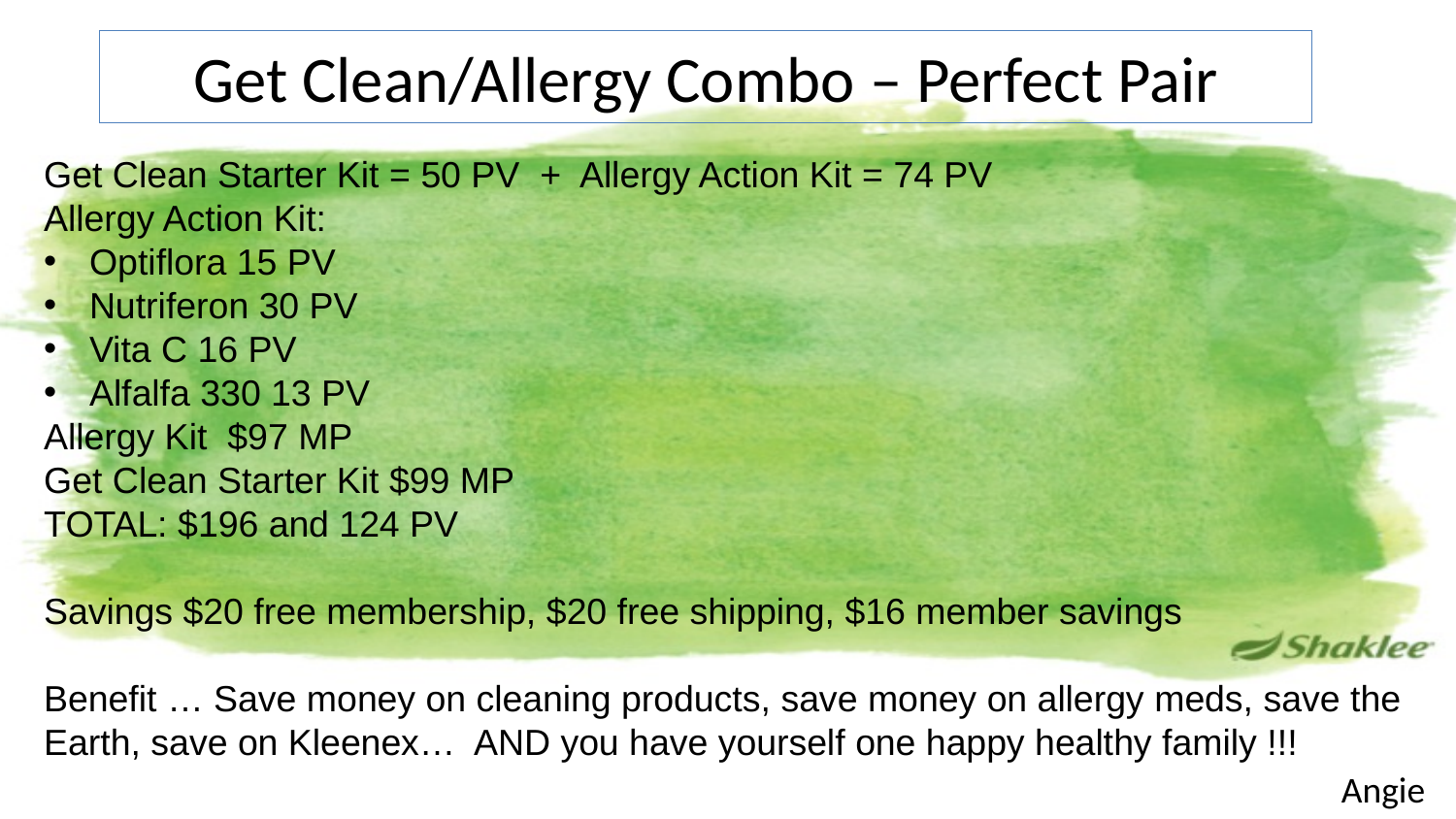

Get Clean/Allergy Combo – Perfect Pair
Get Clean Starter Kit = 50 PV  +  Allergy Action Kit = 74 PV
Allergy Action Kit:
Optiflora 15 PV
Nutriferon 30 PV
Vita C 16 PV
Alfalfa 330 13 PV
Allergy Kit  $97 MP
Get Clean Starter Kit $99 MP
TOTAL: $196 and 124 PV

Savings $20 free membership, $20 free shipping, $16 member savings

Benefit … Save money on cleaning products, save money on allergy meds, save the Earth, save on Kleenex…  AND you have yourself one happy healthy family !!!
Angie